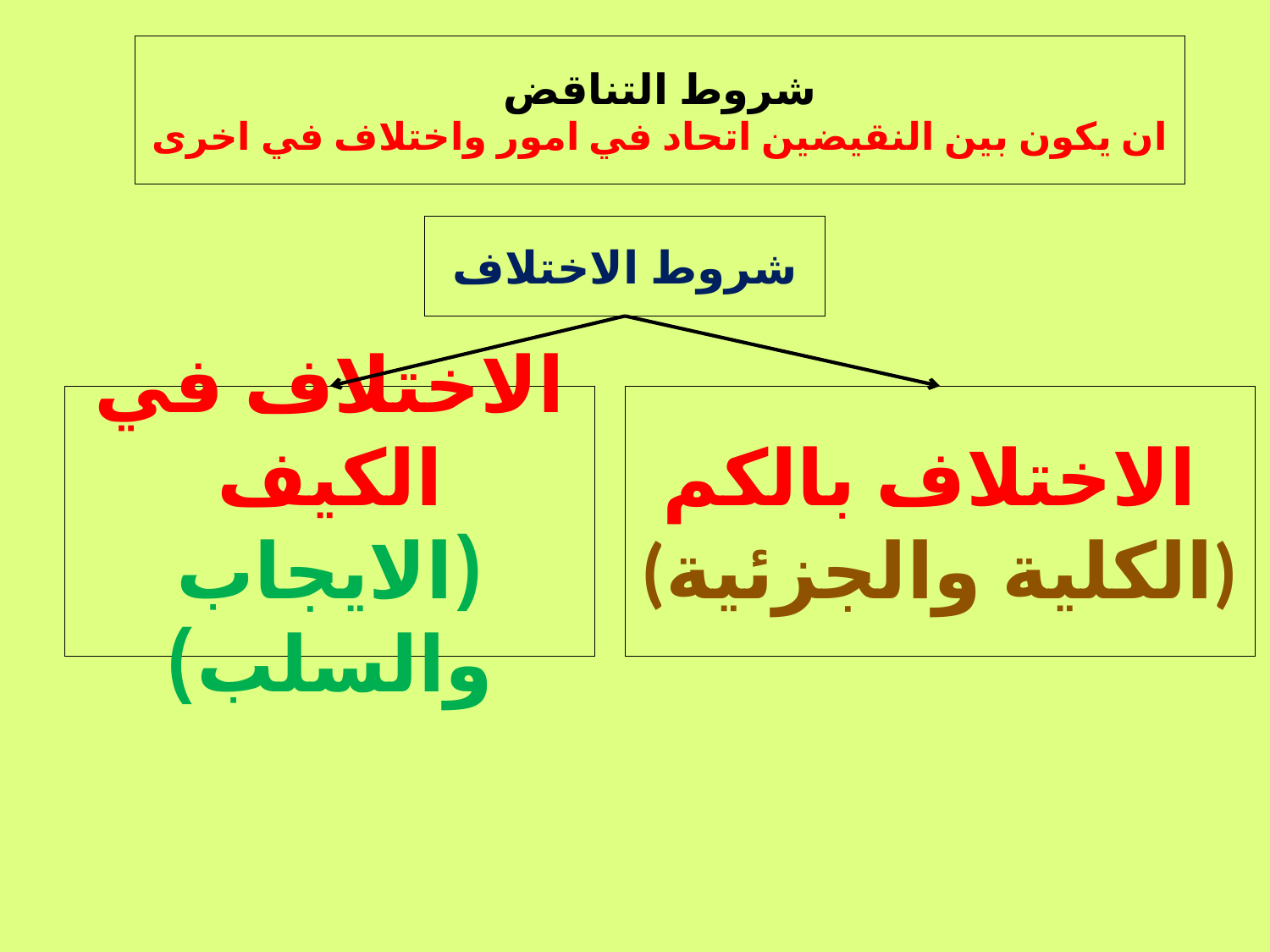

شروط التناقض
ان يكون بين النقيضين اتحاد في امور واختلاف في اخرى
شروط الاختلاف
الاختلاف في الكيف (الايجاب والسلب)
الاختلاف بالكم
(الكلية والجزئية)